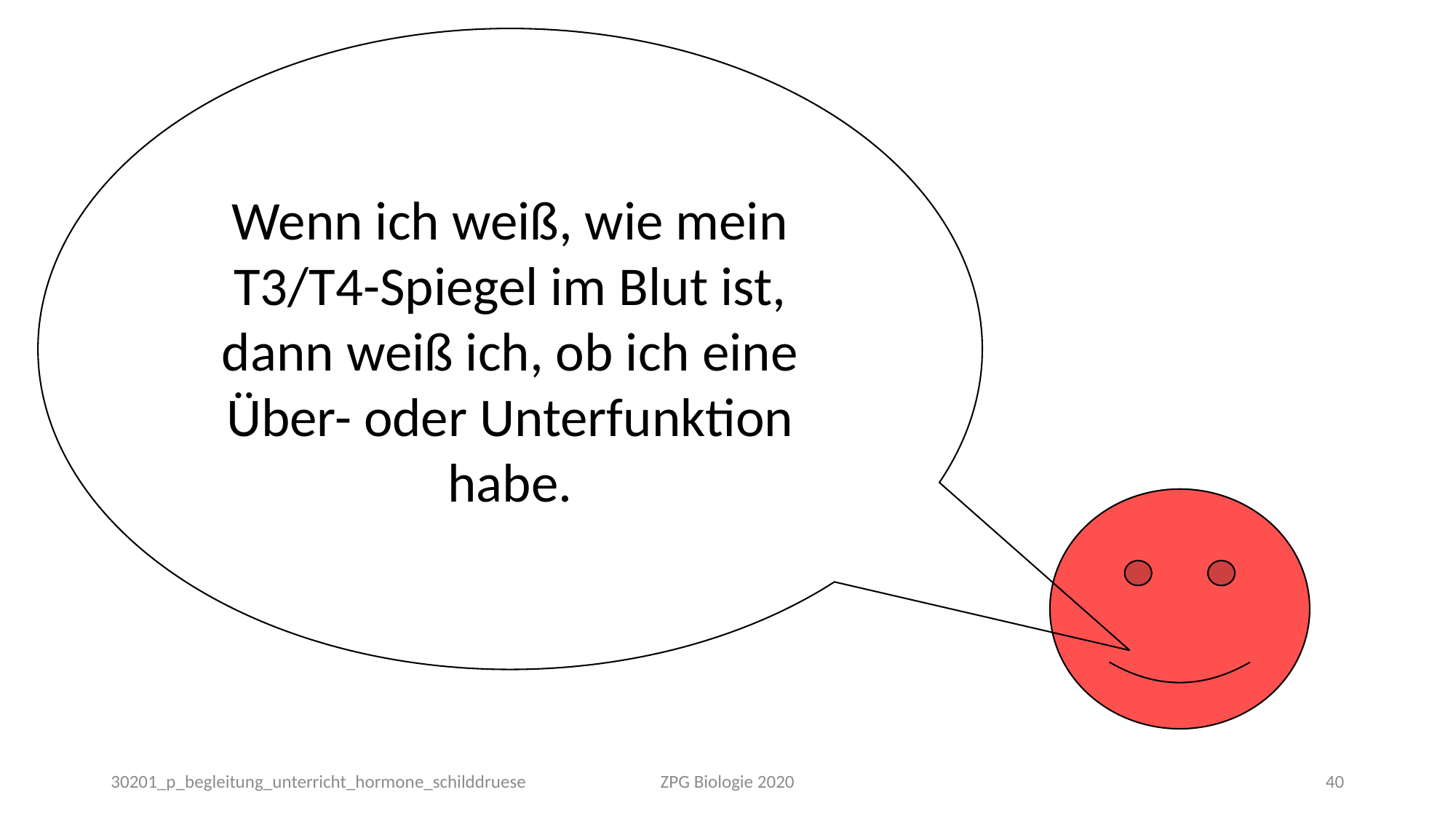

Wenn ich weiß, wie mein T3/T4-Spiegel im Blut ist, dann weiß ich, ob ich eine Über- oder Unterfunktion habe.

30201_p_begleitung_unterricht_hormone_schilddruese
ZPG Biologie 2020
40